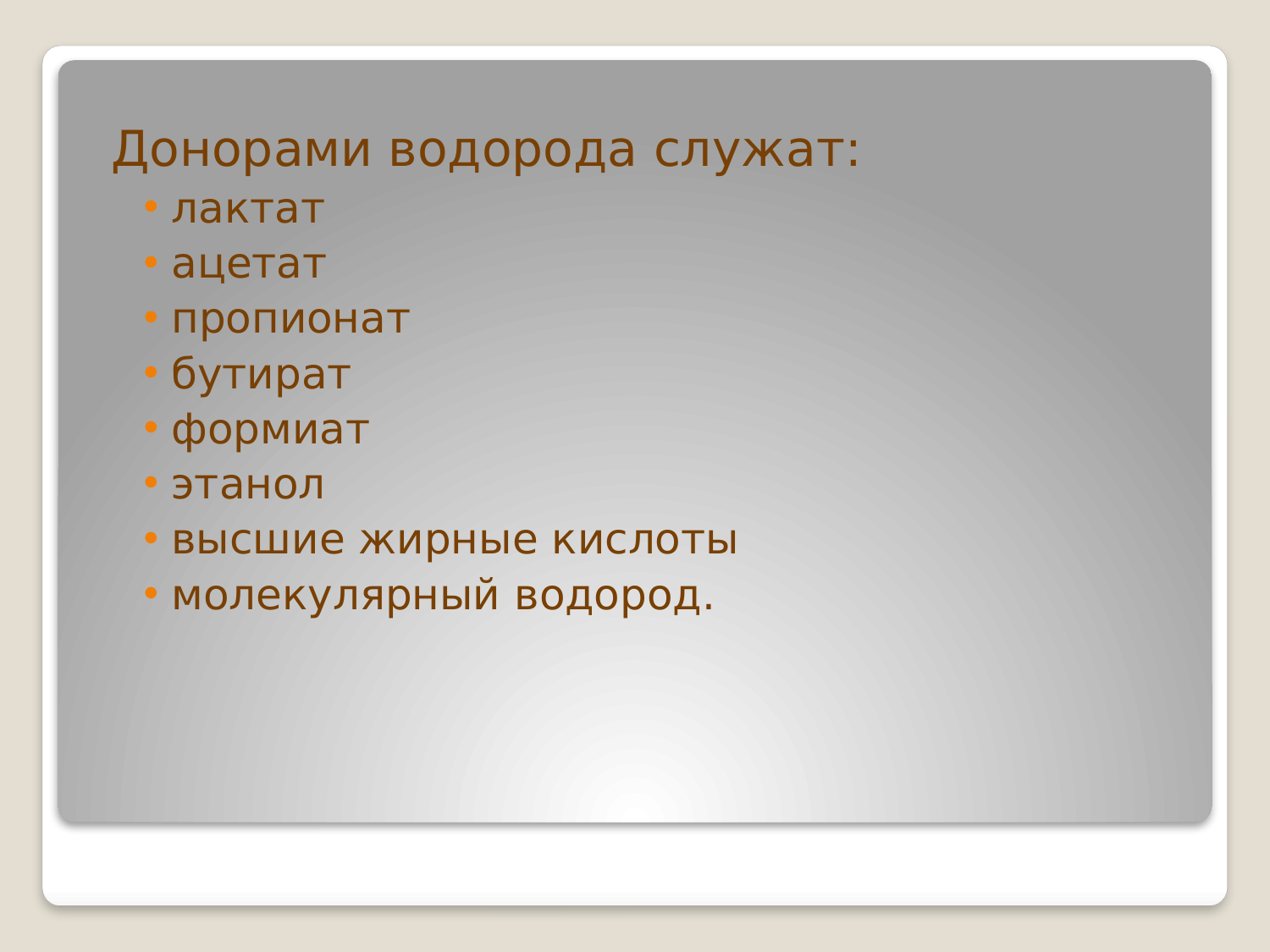

Донорами водорода служат:
лактат
ацетат
пропионат
бутират
формиат
этанол
высшие жирные кислоты
молекулярный водород.